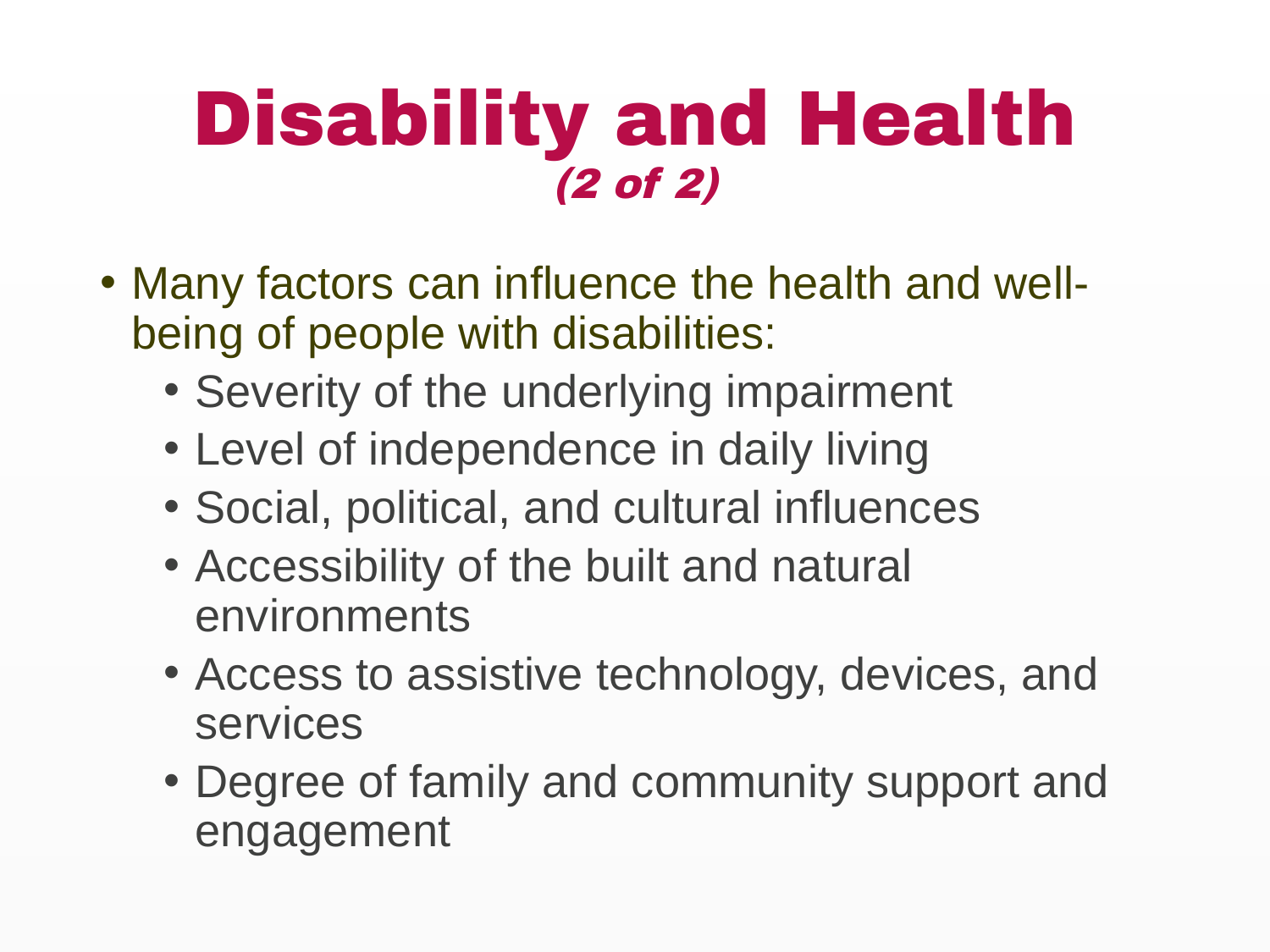

# Disability and Health (2 of 2)
Many factors can influence the health and well-being of people with disabilities:
Severity of the underlying impairment
Level of independence in daily living
Social, political, and cultural influences
Accessibility of the built and natural environments
Access to assistive technology, devices, and services
Degree of family and community support and engagement